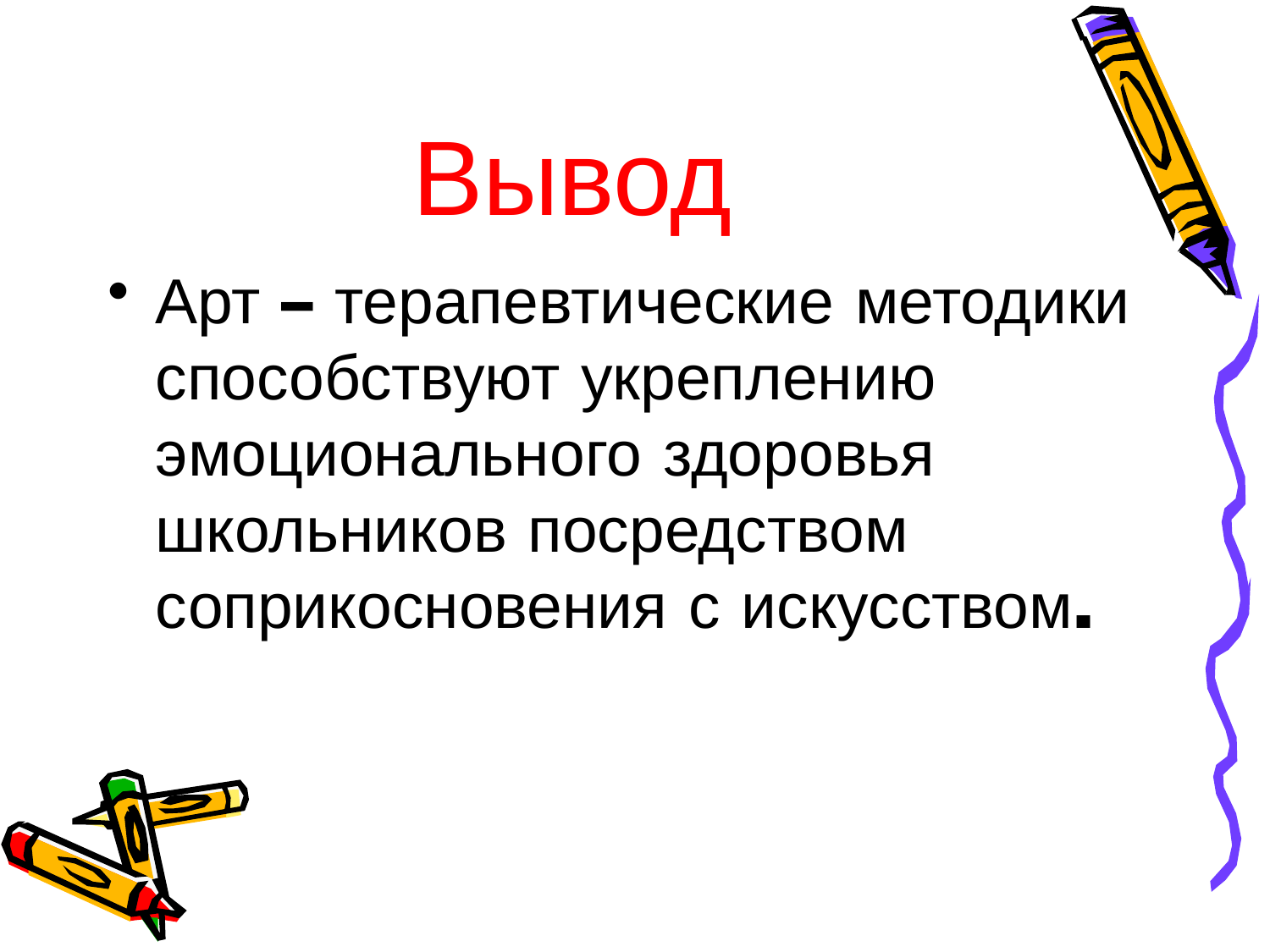

# Вывод
Арт – терапевтические методики способствуют укреплению эмоционального здоровья школьников посредством соприкосновения с искусством.